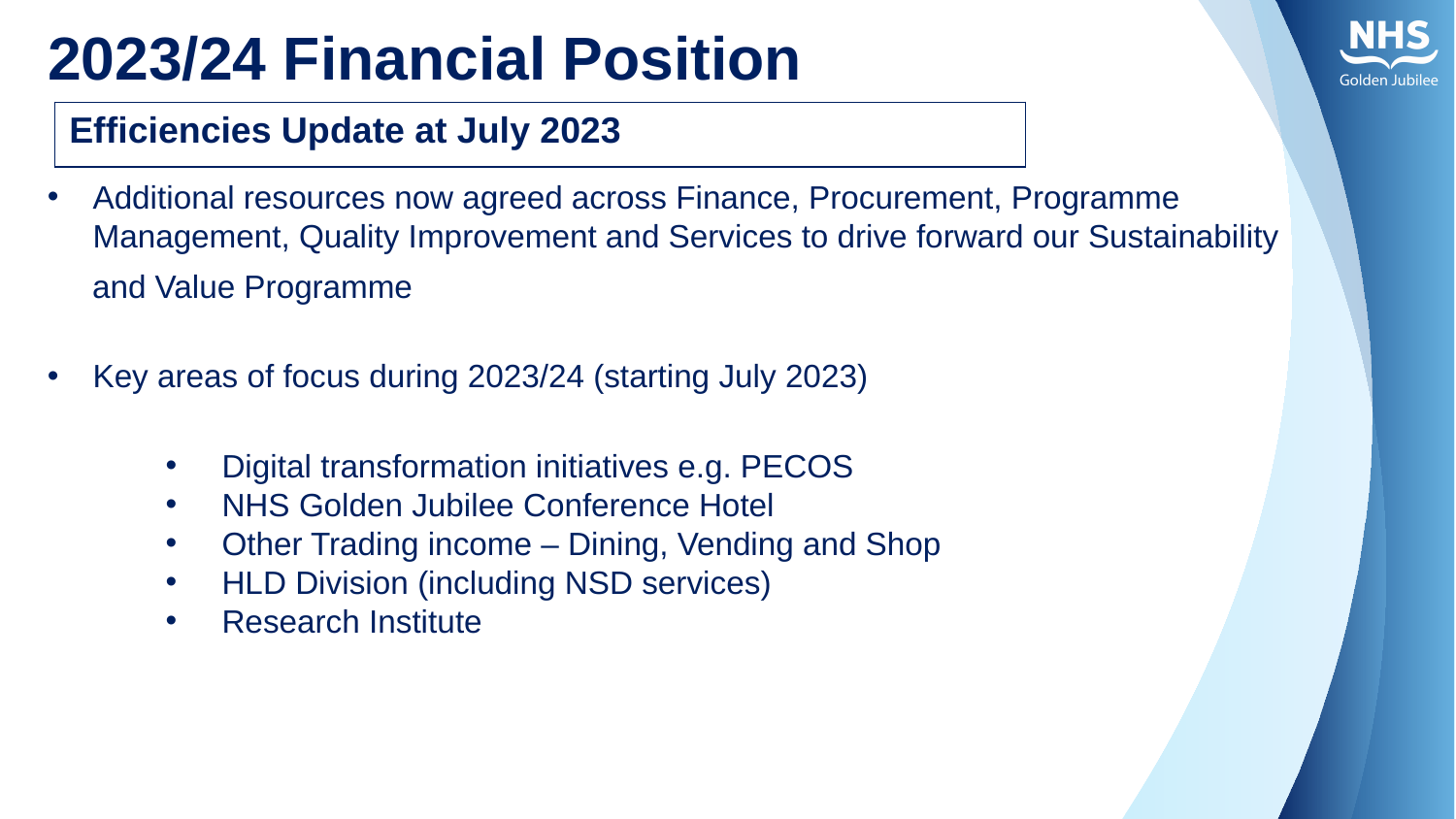

# 2023/24 Financial Position
| Efficiencies Update at July 2023 |
| --- |
Additional resources now agreed across Finance, Procurement, Programme Management, Quality Improvement and Services to drive forward our Sustainability
     and Value Programme

Key areas of focus during 2023/24 (starting July 2023)

     Digital transformation initiatives e.g. PECOS
     NHS Golden Jubilee Conference Hotel
     Other Trading income – Dining, Vending and Shop
     HLD Division (including NSD services)
     Research Institute